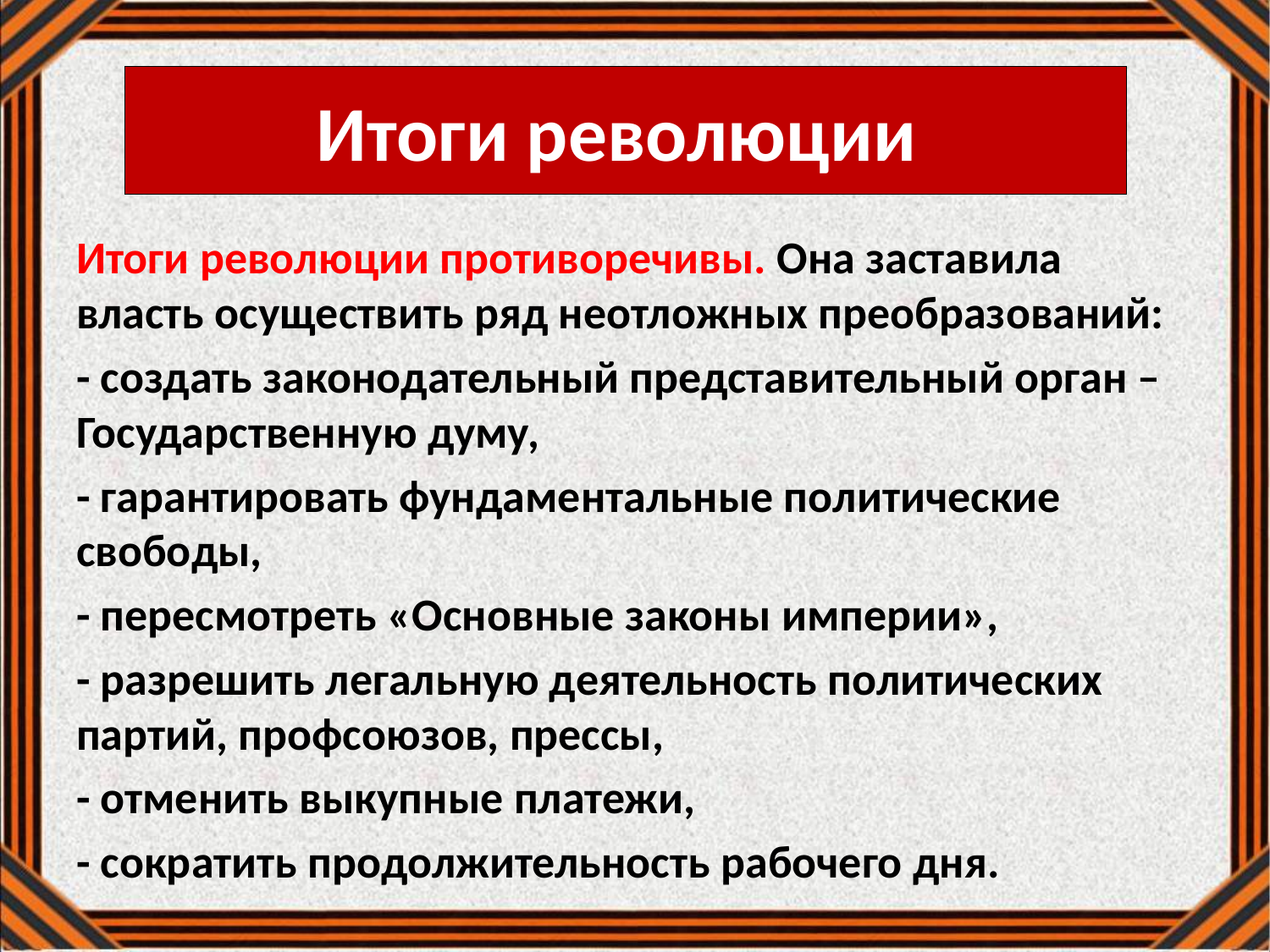

# Итоги революции
Итоги революции противоречивы. Она заставила власть осуществить ряд неотложных преобразований:
- создать законодательный представительный орган – Государственную думу,
- гарантировать фундаментальные политические свободы,
- пересмотреть «Основные законы империи»,
- разрешить легальную деятельность политических партий, профсоюзов, прессы,
- отменить выкупные платежи,
- сократить продолжительность рабочего дня.